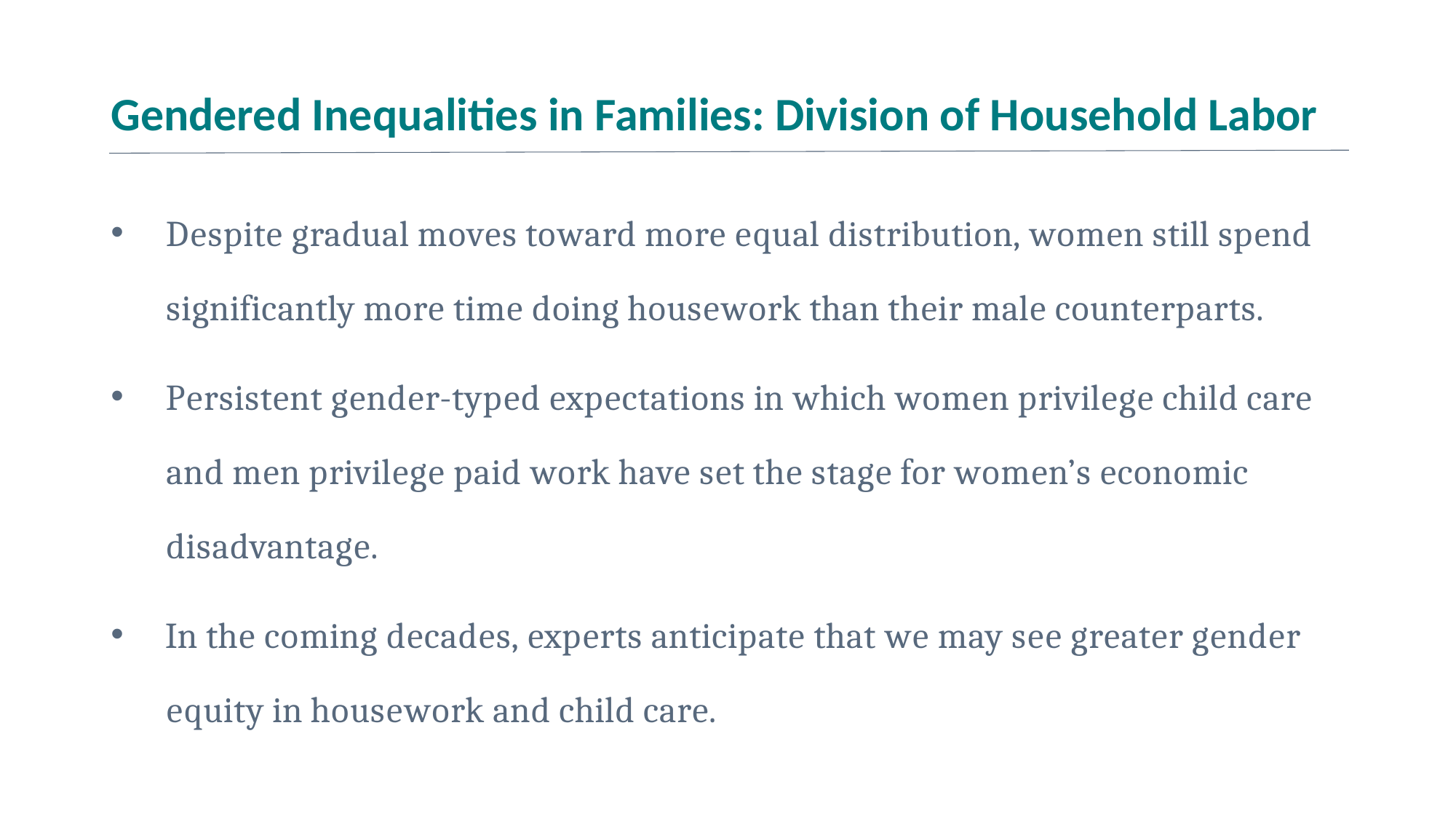

# Gendered Inequalities in Families: Division of Household Labor
Despite gradual moves toward more equal distribution, women still spend significantly more time doing housework than their male counterparts.
Persistent gender-typed expectations in which women privilege child care and men privilege paid work have set the stage for women’s economic disadvantage.
In the coming decades, experts anticipate that we may see greater gender equity in housework and child care.